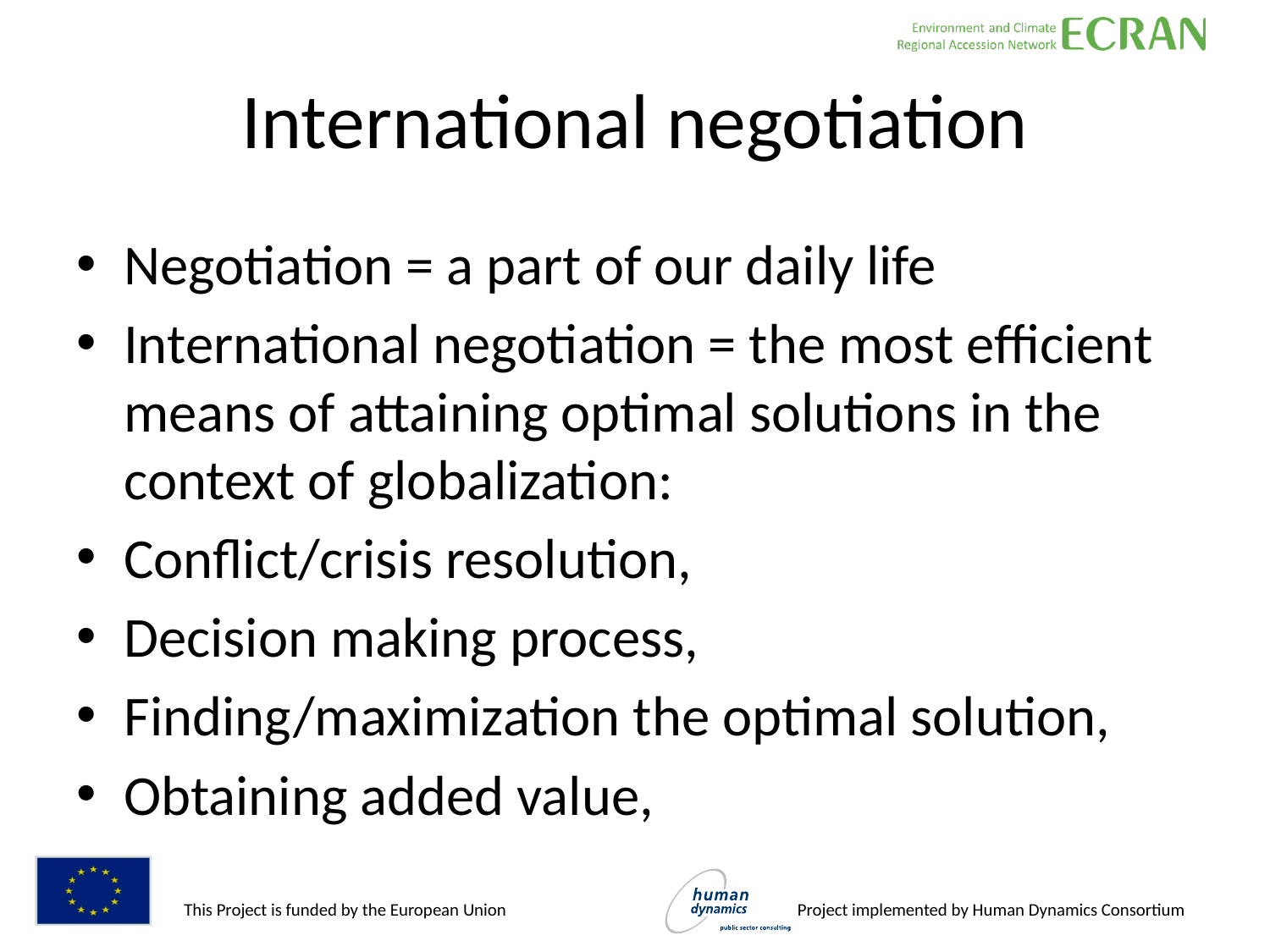

# International negotiation
Negotiation = a part of our daily life
International negotiation = the most efficient means of attaining optimal solutions in the context of globalization:
Conflict/crisis resolution,
Decision making process,
Finding/maximization the optimal solution,
Obtaining added value,